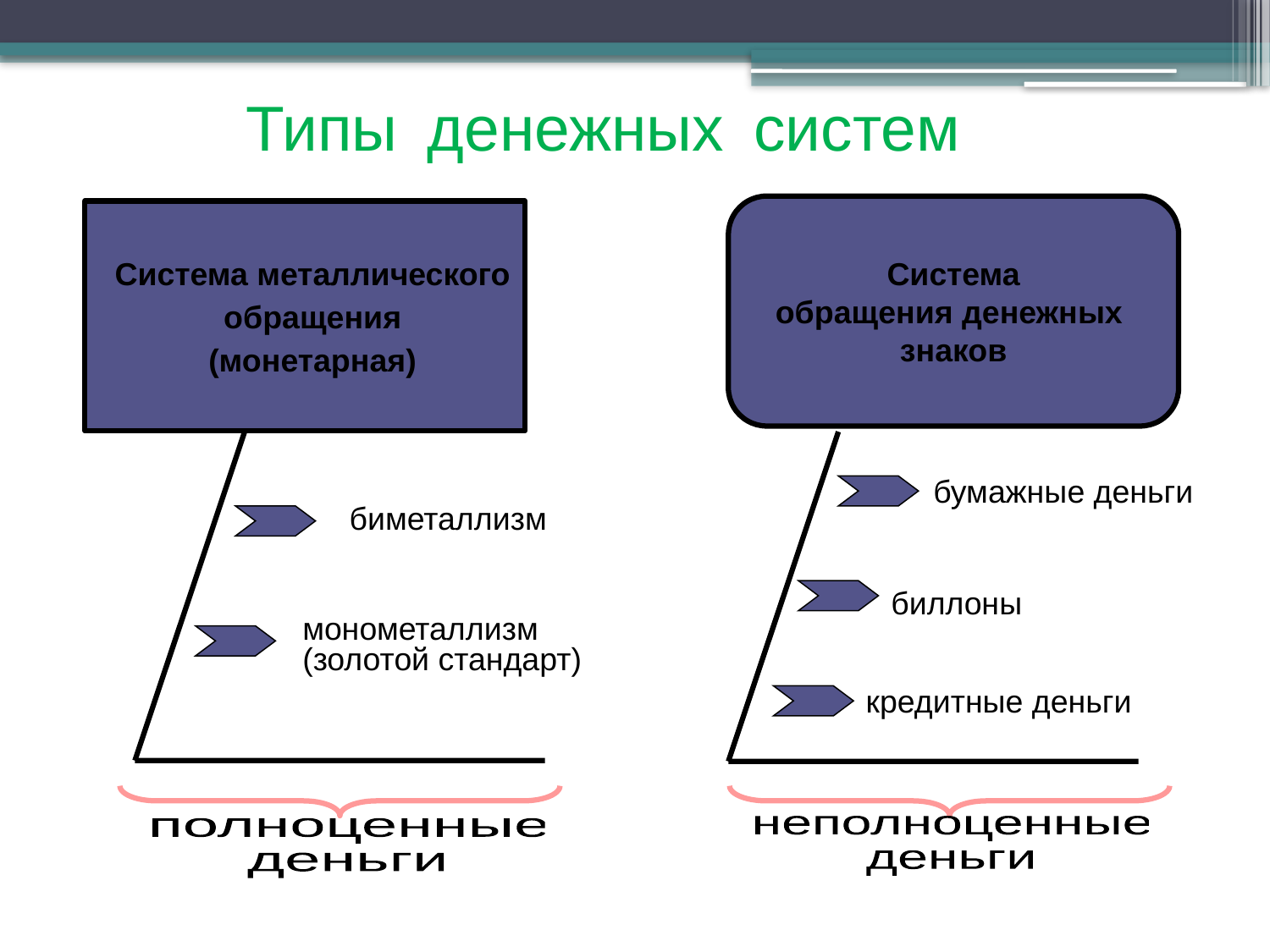

Типы  денежных  систем
Система
обращения денежных
знаков
Система металлического
обращения
(монетарная)

бумажные деньги

биметаллизм

биллоны

монометаллизм
(золотой стандарт)

кредитные деньги

неполноценные
деньги
полноценные
деньги